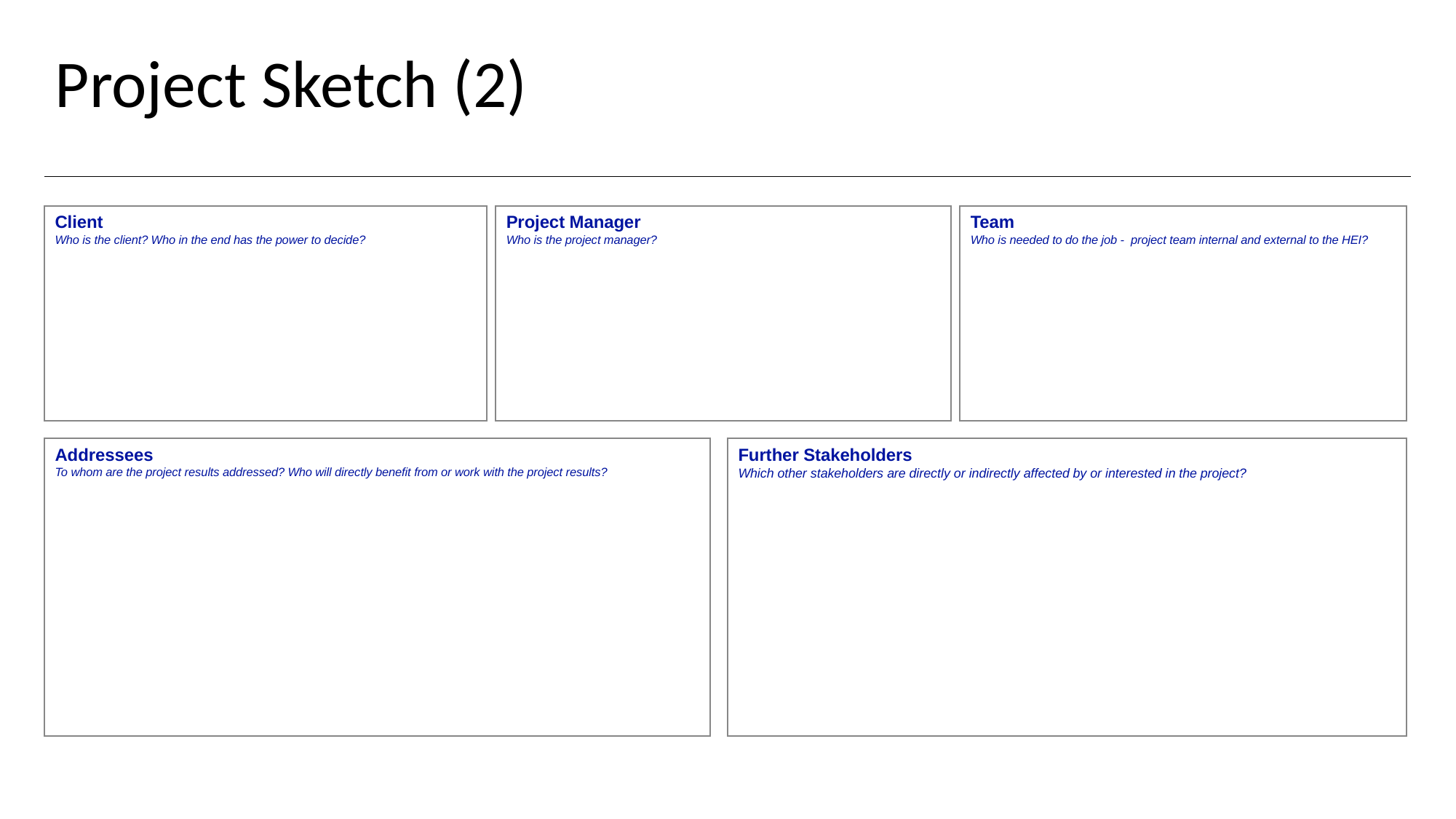

Project Sketch (2)
Client
Who is the client? Who in the end has the power to decide?
Project Manager
Who is the project manager?
Team
Who is needed to do the job -  project team internal and external to the HEI?
Further Stakeholders
Which other stakeholders are directly or indirectly affected by or interested in the project?
Addressees
To whom are the project results addressed? Who will directly benefit from or work with the project results?